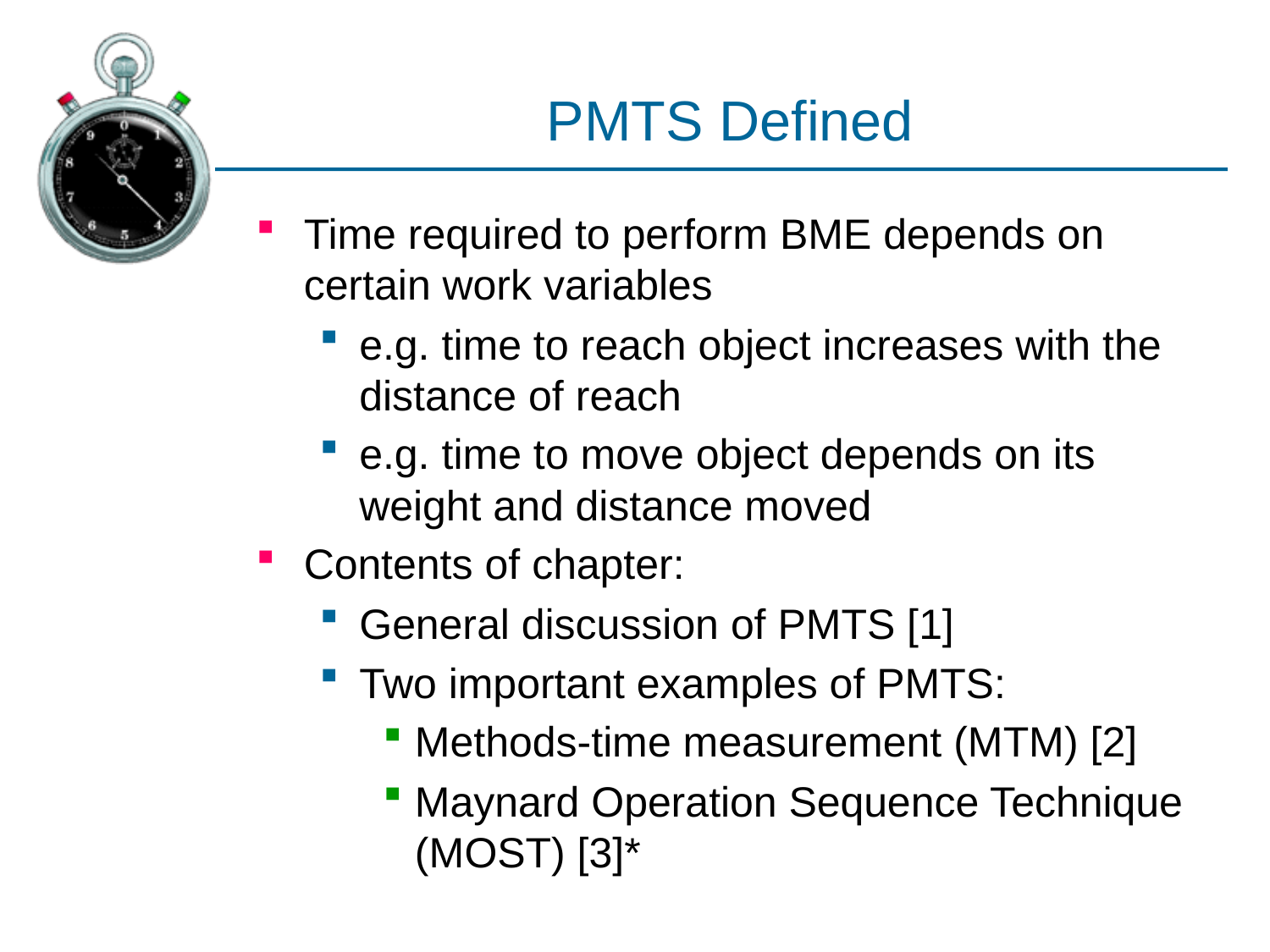

# PMTS Defined
Time required to perform BME depends on certain work variables
e.g. time to reach object increases with the distance of reach
e.g. time to move object depends on its weight and distance moved
Contents of chapter:
General discussion of PMTS [1]
Two important examples of PMTS:
Methods-time measurement (MTM) [2]
Maynard Operation Sequence Technique (MOST) [3]*